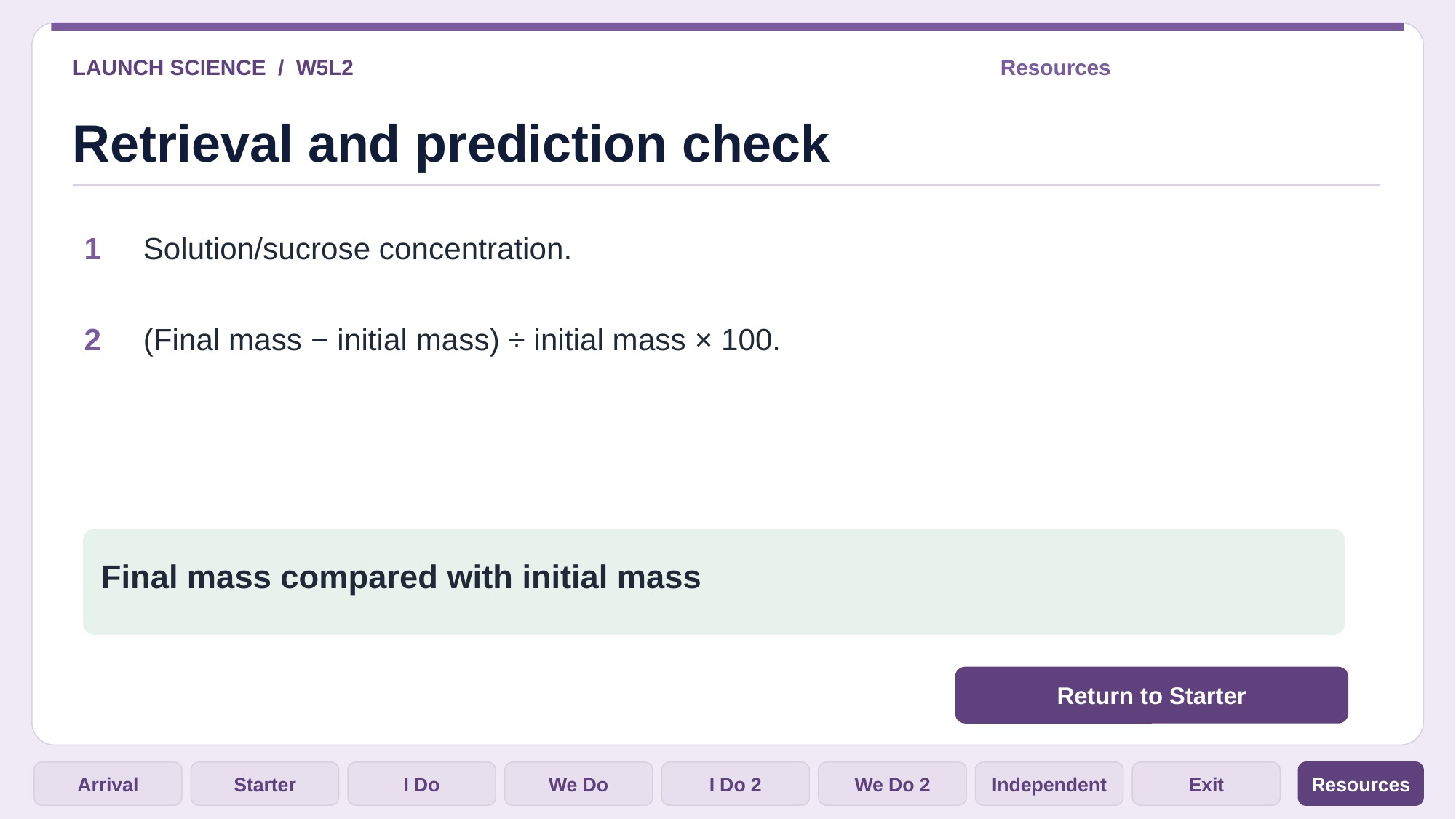

LAUNCH SCIENCE  /  W5L2
Resources
Retrieval and prediction check

1
Solution/sucrose concentration.
2
(Final mass − initial mass) ÷ initial mass × 100.

Final mass compared with initial mass
Return to Starter
Arrival
Starter
I Do
We Do
I Do 2
We Do 2
Independent
Exit
Resources